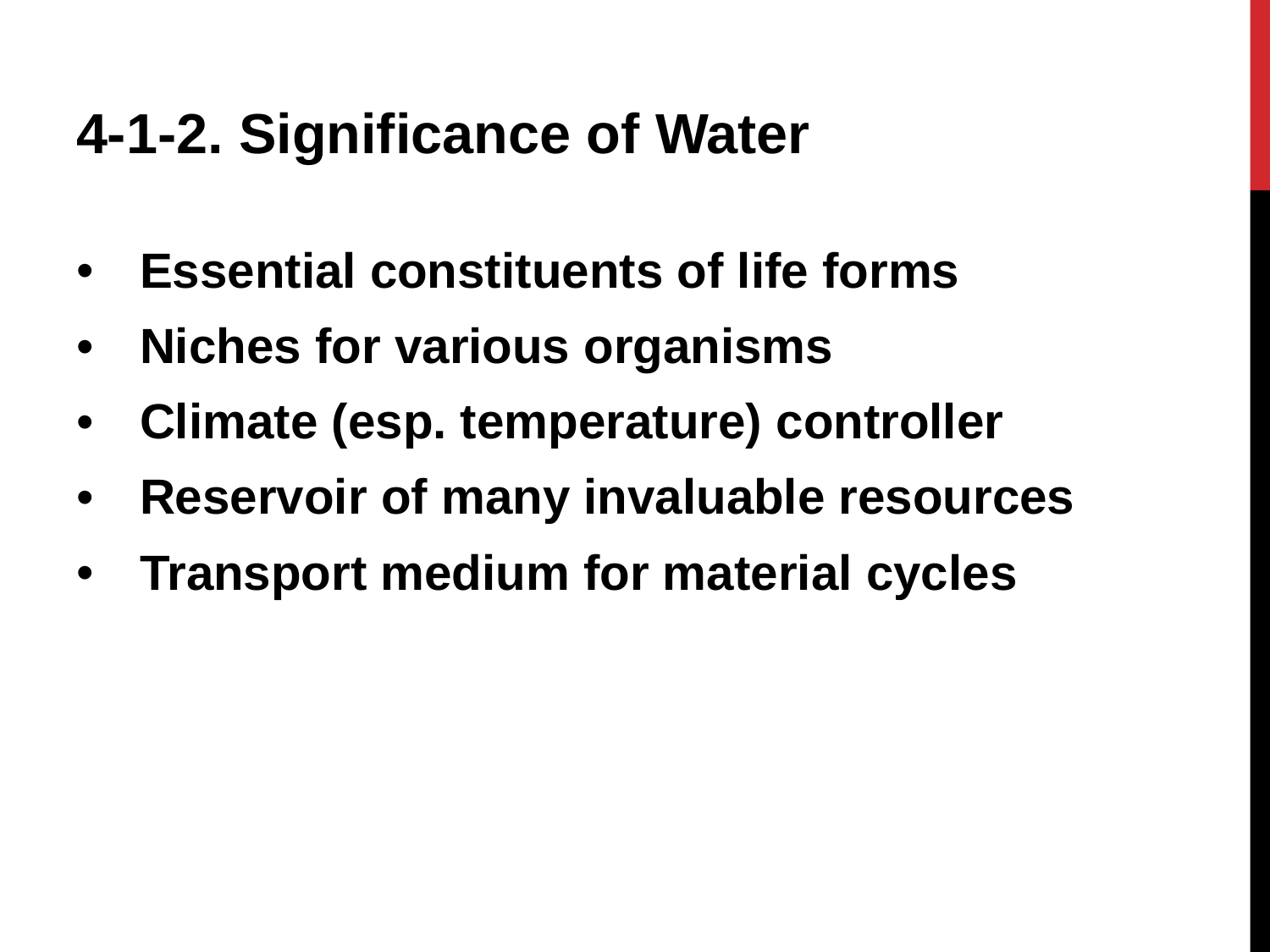

4-1-2. Significance of Water

Essential constituents of life forms
Niches for various organisms
Climate (esp. temperature) controller
Reservoir of many invaluable resources
Transport medium for material cycles